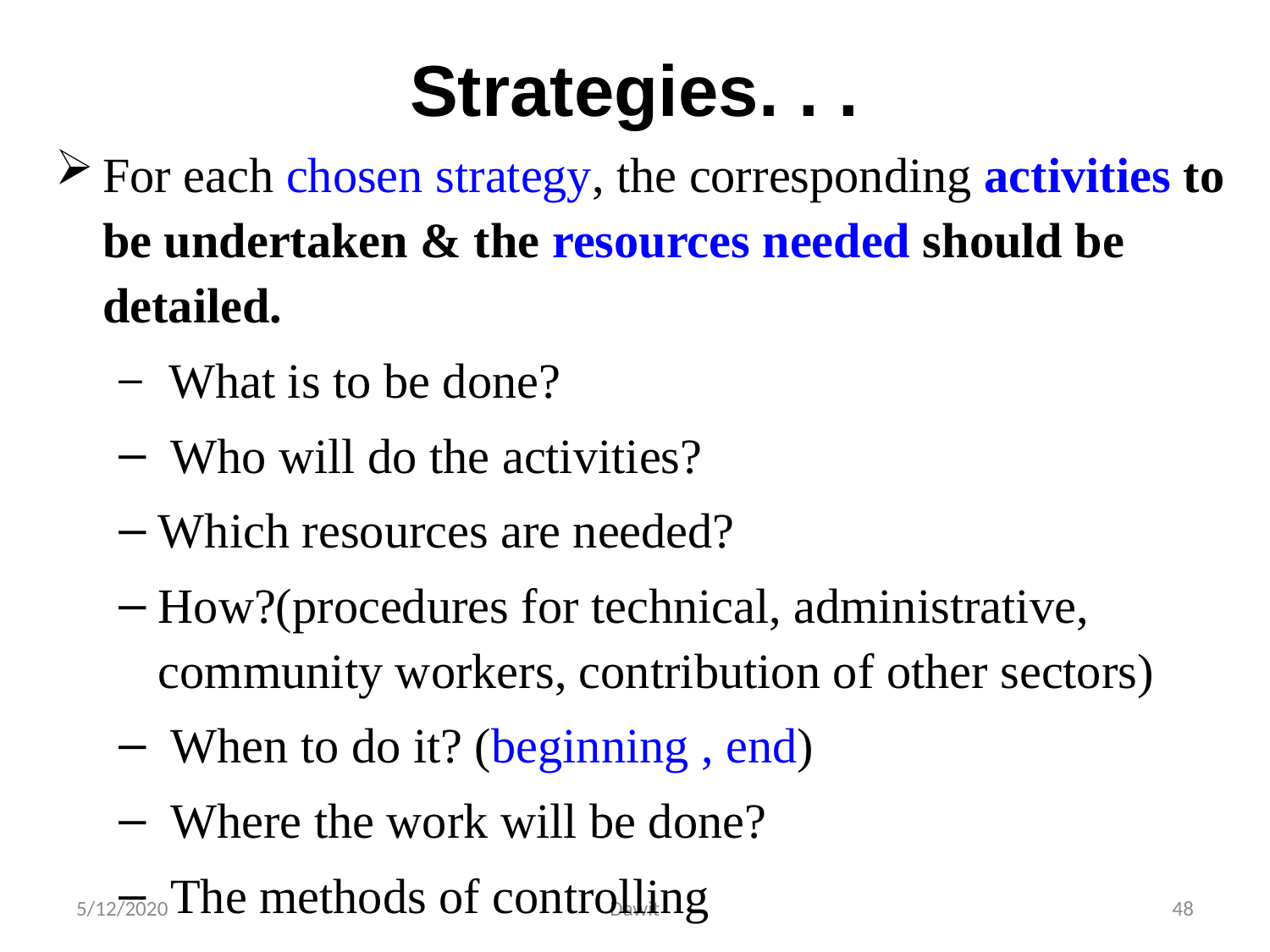

# Strategies. . .
For each chosen strategy, the corresponding activities to be undertaken & the resources needed should be detailed.
 What is to be done?
 Who will do the activities?
Which resources are needed?
How?(procedures for technical, administrative, community workers, contribution of other sectors)
 When to do it? (beginning , end)
 Where the work will be done?
 The methods of controlling
5/12/2020
Dawit
48